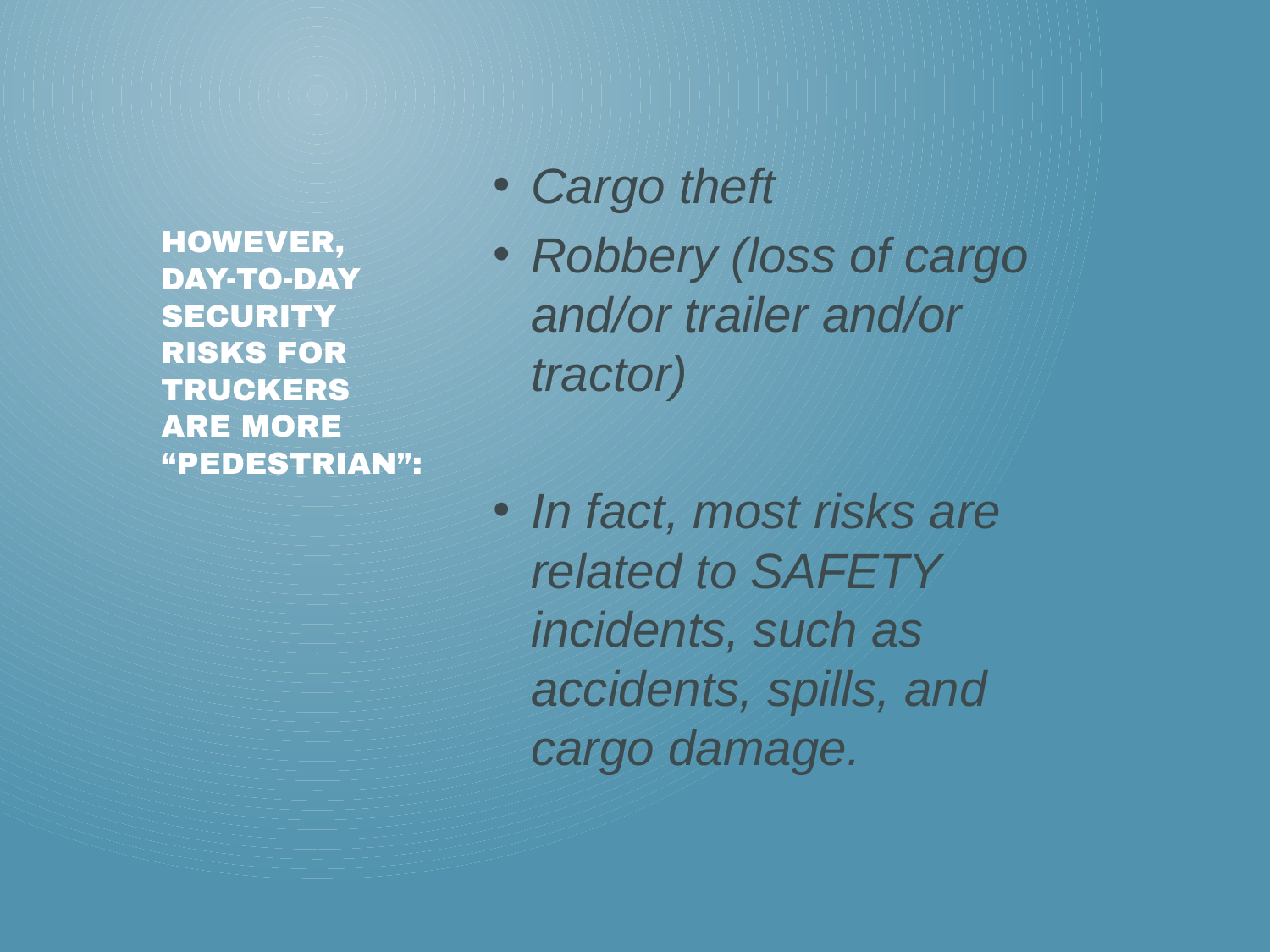

Cargo theft
Robbery (loss of cargo and/or trailer and/or tractor)

In fact, most risks are related to SAFETY incidents, such as accidents, spills, and cargo damage.

# HOWEVER, DAY-TO-DAY security RISKs for truckers are more “pedestrian”: